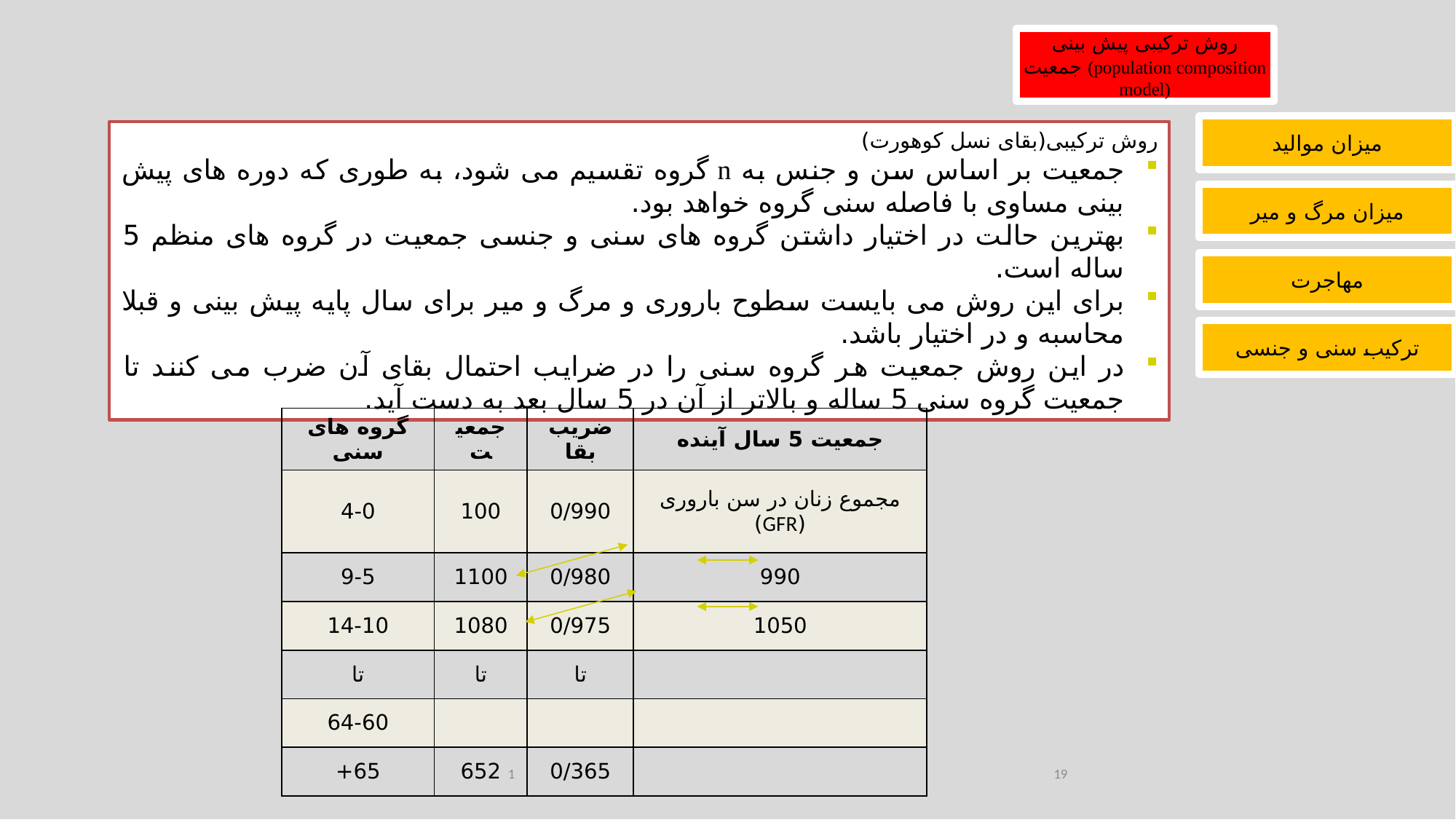

روش ترکیبی پیش بینی جمعیت (population composition model)
میزان موالید
روش ترکیبی(بقای نسل کوهورت)
جمعیت بر اساس سن و جنس به n گروه تقسیم می شود، به طوری که دوره های پیش بینی مساوی با فاصله سنی گروه خواهد بود.
بهترین حالت در اختیار داشتن گروه های سنی و جنسی جمعیت در گروه های منظم 5 ساله است.
برای این روش می بایست سطوح باروری و مرگ و میر برای سال پایه پیش بینی و قبلا محاسبه و در اختیار باشد.
در این روش جمعیت هر گروه سنی را در ضرایب احتمال بقای آن ضرب می کنند تا جمعیت گروه سنی 5 ساله و بالاتر از آن در 5 سال بعد به دست آید.
میزان مرگ و میر
مهاجرت
ترکیب سنی و جنسی
| گروه های سنی | جمعیت | ضریب بقا | جمعیت 5 سال آینده |
| --- | --- | --- | --- |
| 4-0 | 100 | 0/990 | مجموع زنان در سن باروری (GFR) |
| 9-5 | 1100 | 0/980 | 990 |
| 14-10 | 1080 | 0/975 | 1050 |
| تا | تا | تا |  |
| 64-60 |  |  |  |
| 65+ | 652 | 0/365 |  |
1
19